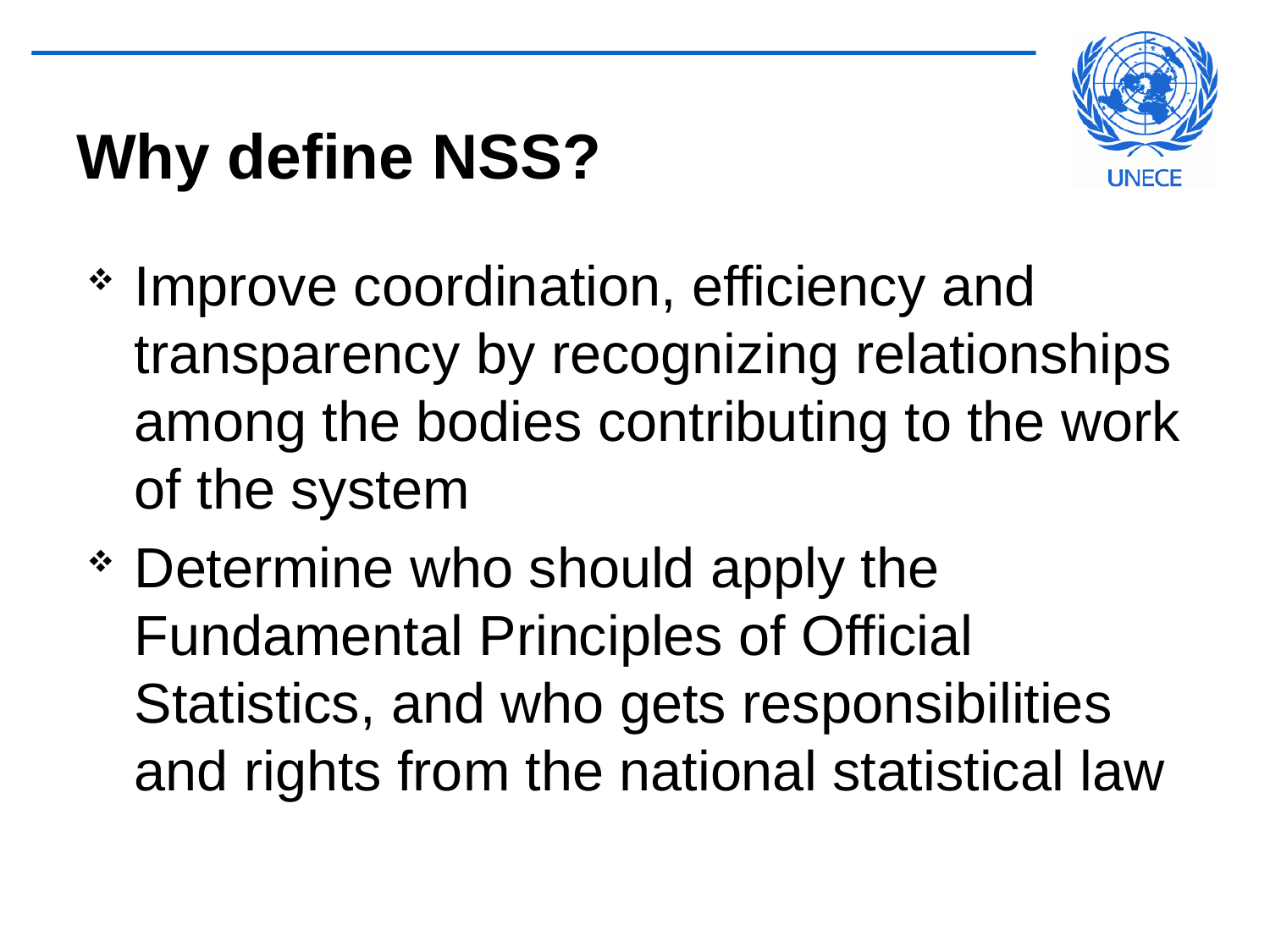

# Why define NSS?
Improve coordination, efficiency and transparency by recognizing relationships among the bodies contributing to the work of the system
Determine who should apply the Fundamental Principles of Official Statistics, and who gets responsibilities and rights from the national statistical law